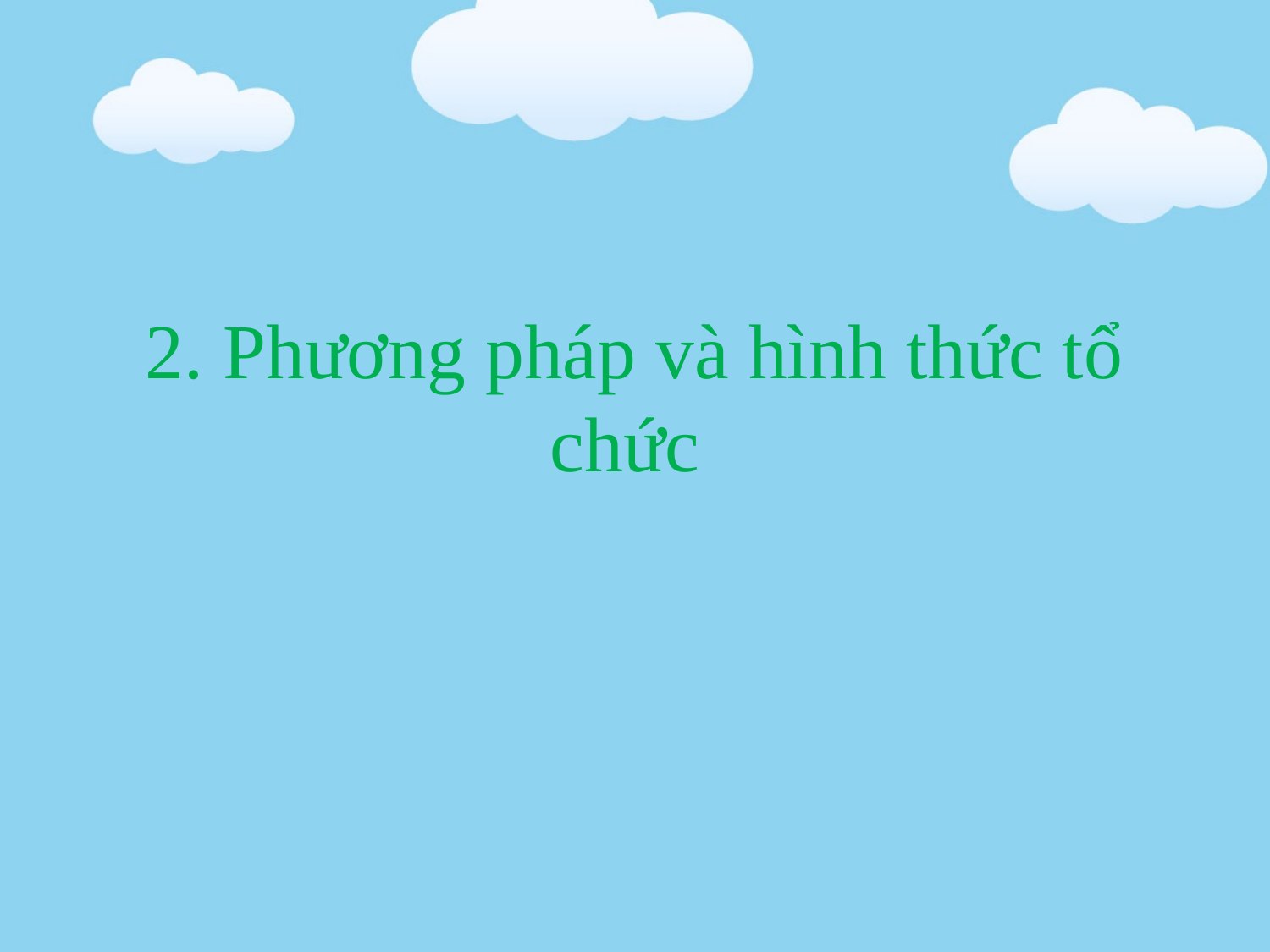

# 2. Phương pháp và hình thức tổ chức